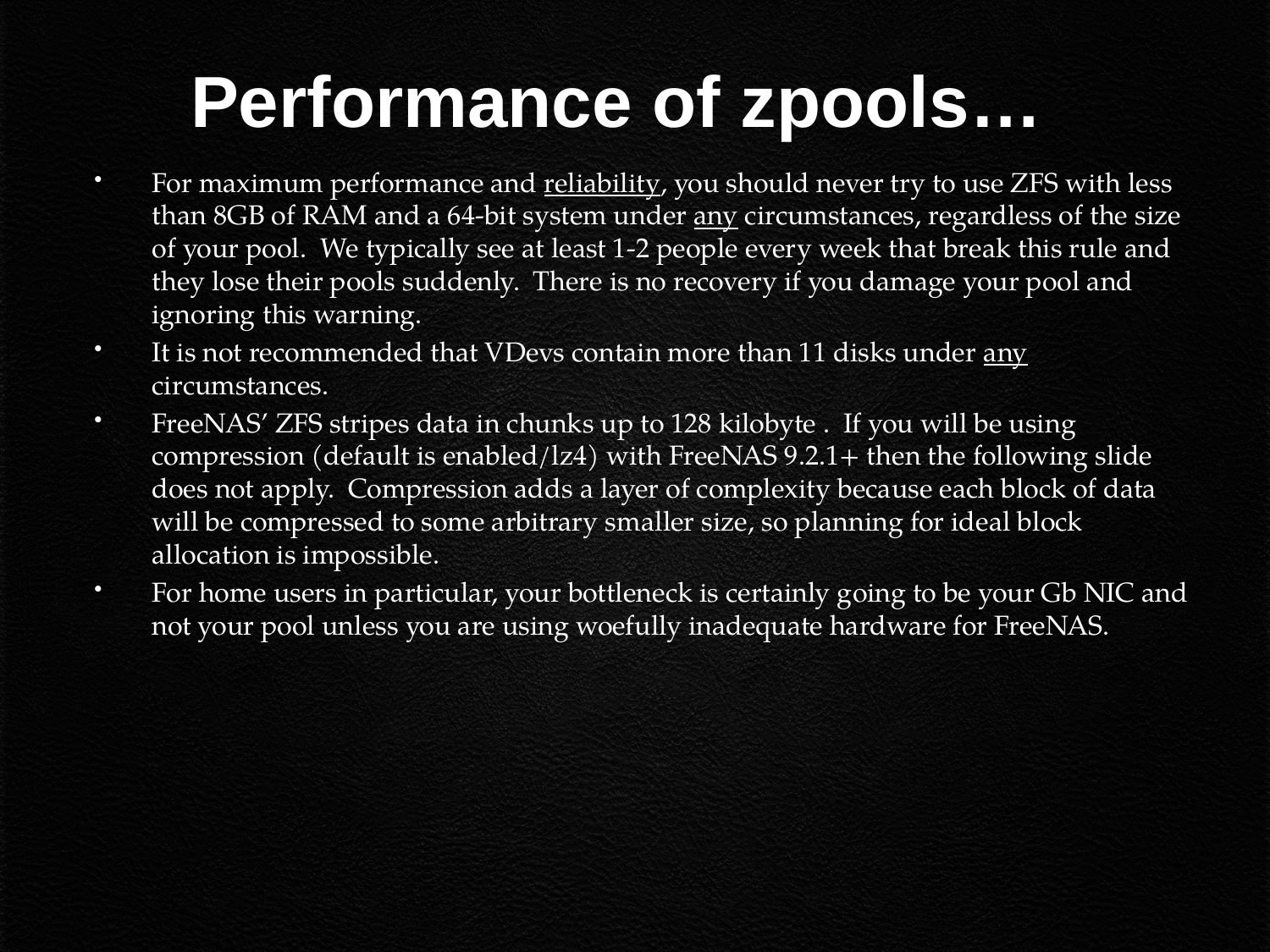

# Performance of zpools…
For maximum performance and reliability, you should never try to use ZFS with less than 8GB of RAM and a 64-bit system under any circumstances, regardless of the size of your pool.  We typically see at least 1-2 people every week that break this rule and they lose their pools suddenly.  There is no recovery if you damage your pool and ignoring this warning.
It is not recommended that VDevs contain more than 11 disks under any circumstances.
FreeNAS’ ZFS stripes data in chunks up to 128 kilobyte .  If you will be using compression (default is enabled/lz4) with FreeNAS 9.2.1+ then the following slide does not apply.  Compression adds a layer of complexity because each block of data will be compressed to some arbitrary smaller size, so planning for ideal block allocation is impossible.
For home users in particular, your bottleneck is certainly going to be your Gb NIC and not your pool unless you are using woefully inadequate hardware for FreeNAS.